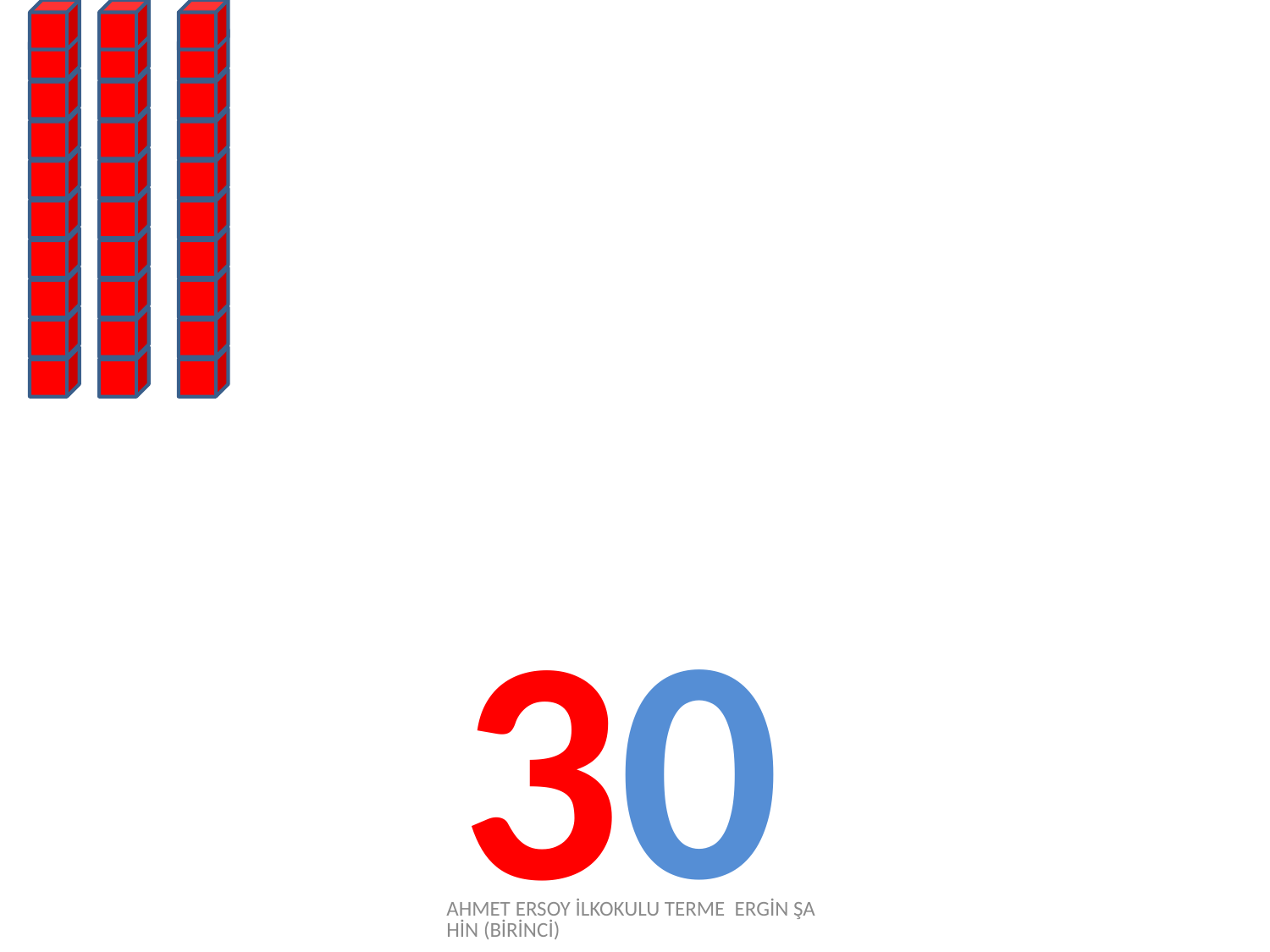

0
3
AHMET ERSOY İLKOKULU TERME  ERGİN ŞAHİN (BİRİNCİ)